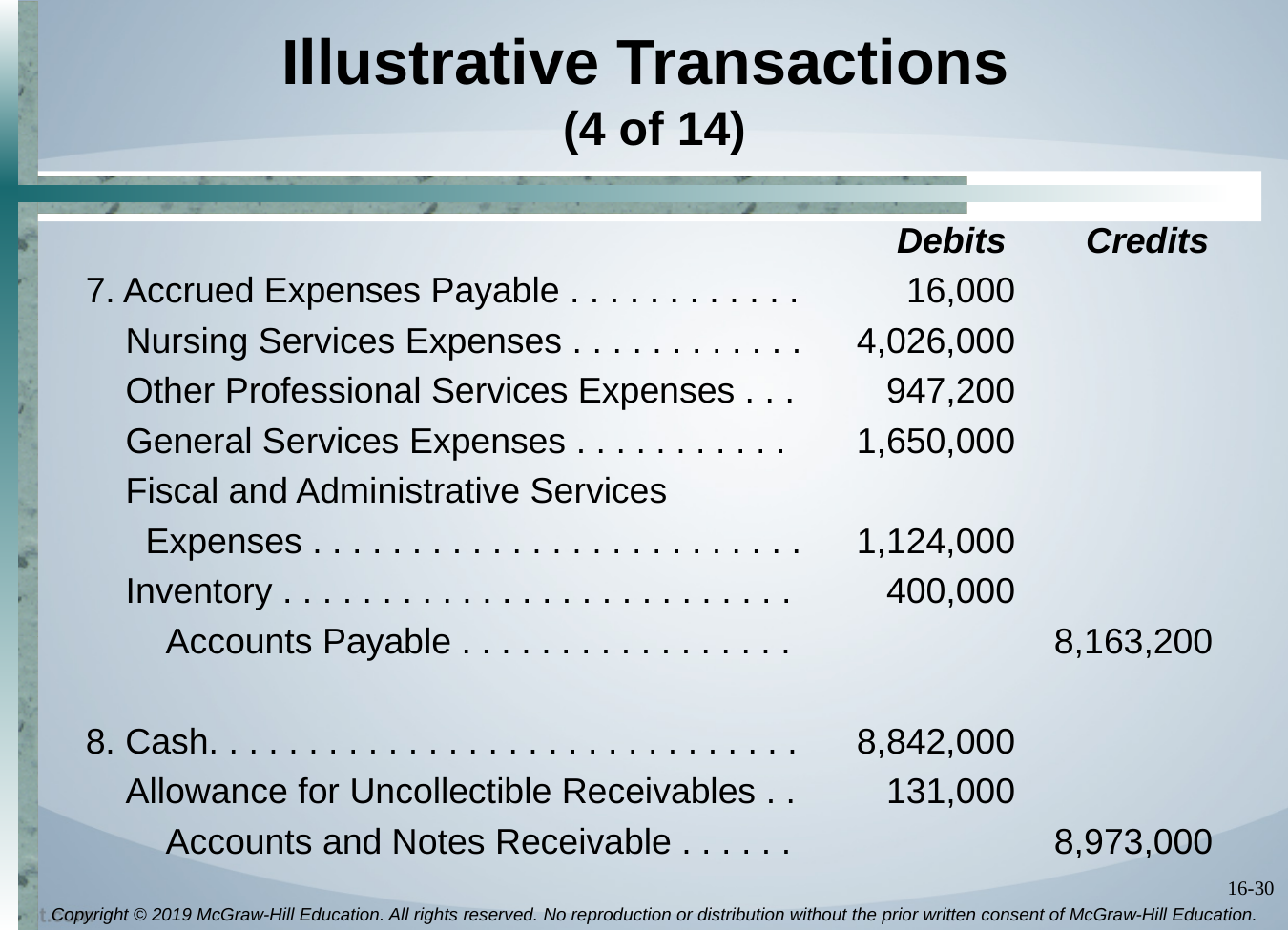

# Illustrative Transactions (4 of 14)
                                                                                 Debits        Credits
7. Accrued Expenses Payable . . . . . . . . . . . .	16,000
    Nursing Services Expenses . . . . . . . . . . . .	4,026,000
    Other Professional Services Expenses . . .	947,200
    General Services Expenses . . . . . . . . . . .	1,650,000
    Fiscal and Administrative Services
      Expenses . . . . . . . . . . . . . . . . . . . . . . . . .	1,124,000
    Inventory . . . . . . . . . . . . . . . . . . . . . . . . . .	400,000
        Accounts Payable . . . . . . . . . . . . . . . . .	8,163,200

8. Cash. . . . . . . . . . . . . . . . . . . . . . . . . . . . . .	8,842,000
    Allowance for Uncollectible Receivables . .	131,000
        Accounts and Notes Receivable . . . . . .	8,973,000